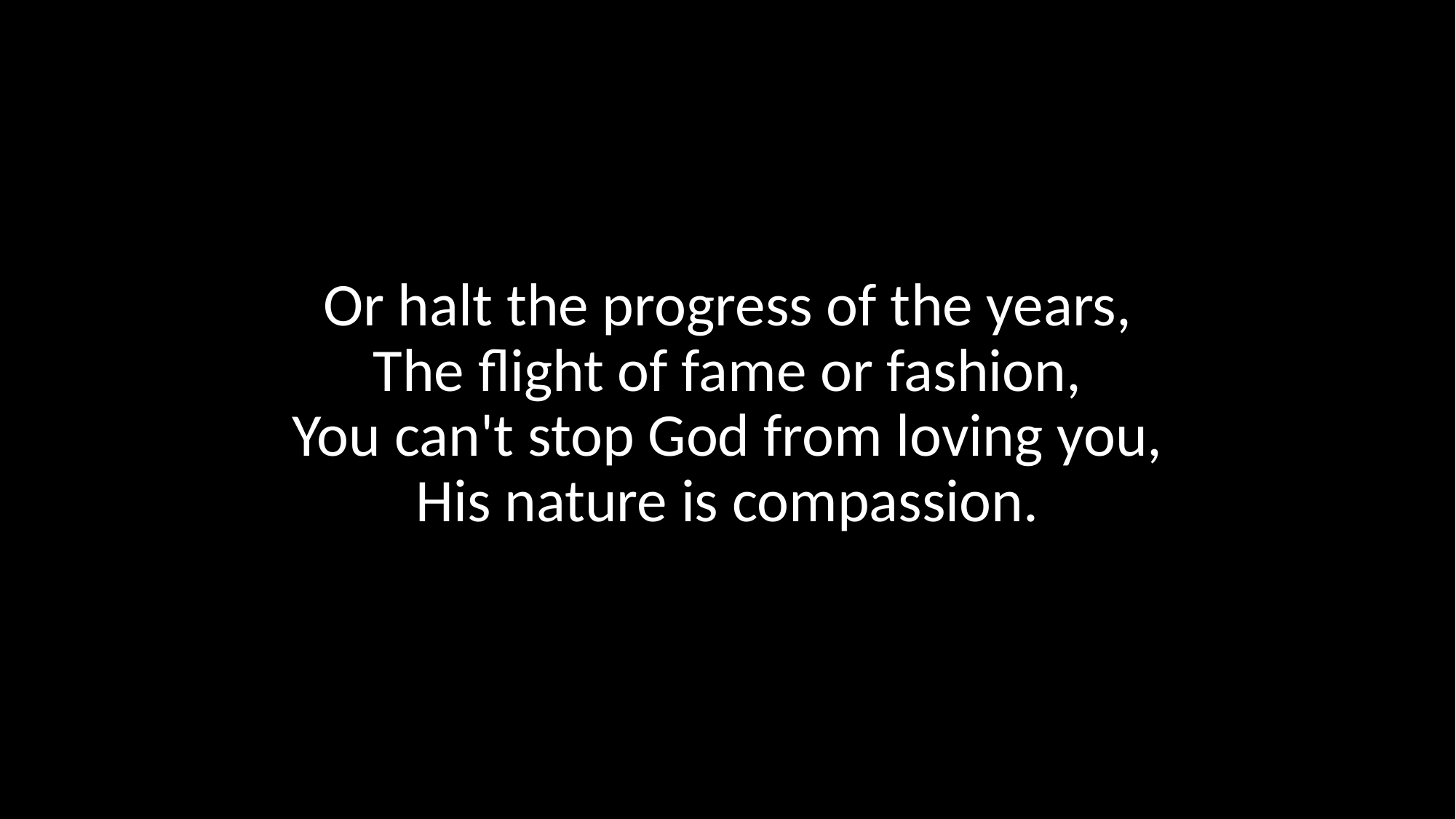

Or halt the progress of the years,
The flight of fame or fashion,
You can't stop God from loving you,
His nature is compassion.